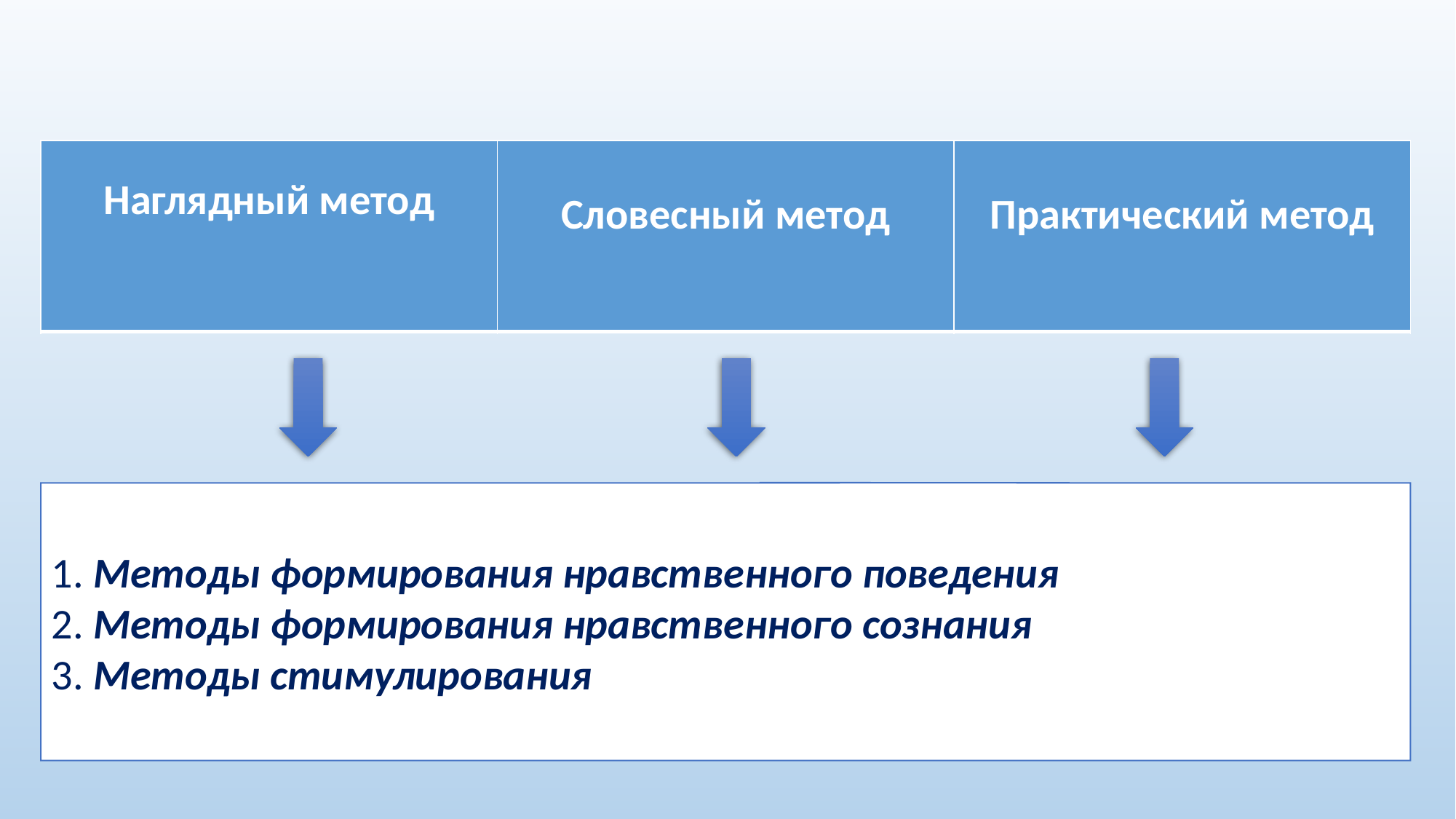

| Наглядный метод | Словесный метод | Практический метод |
| --- | --- | --- |

1. Методы формирования нравственного поведения
2. Методы формирования нравственного сознания
3. Методы стимулирования